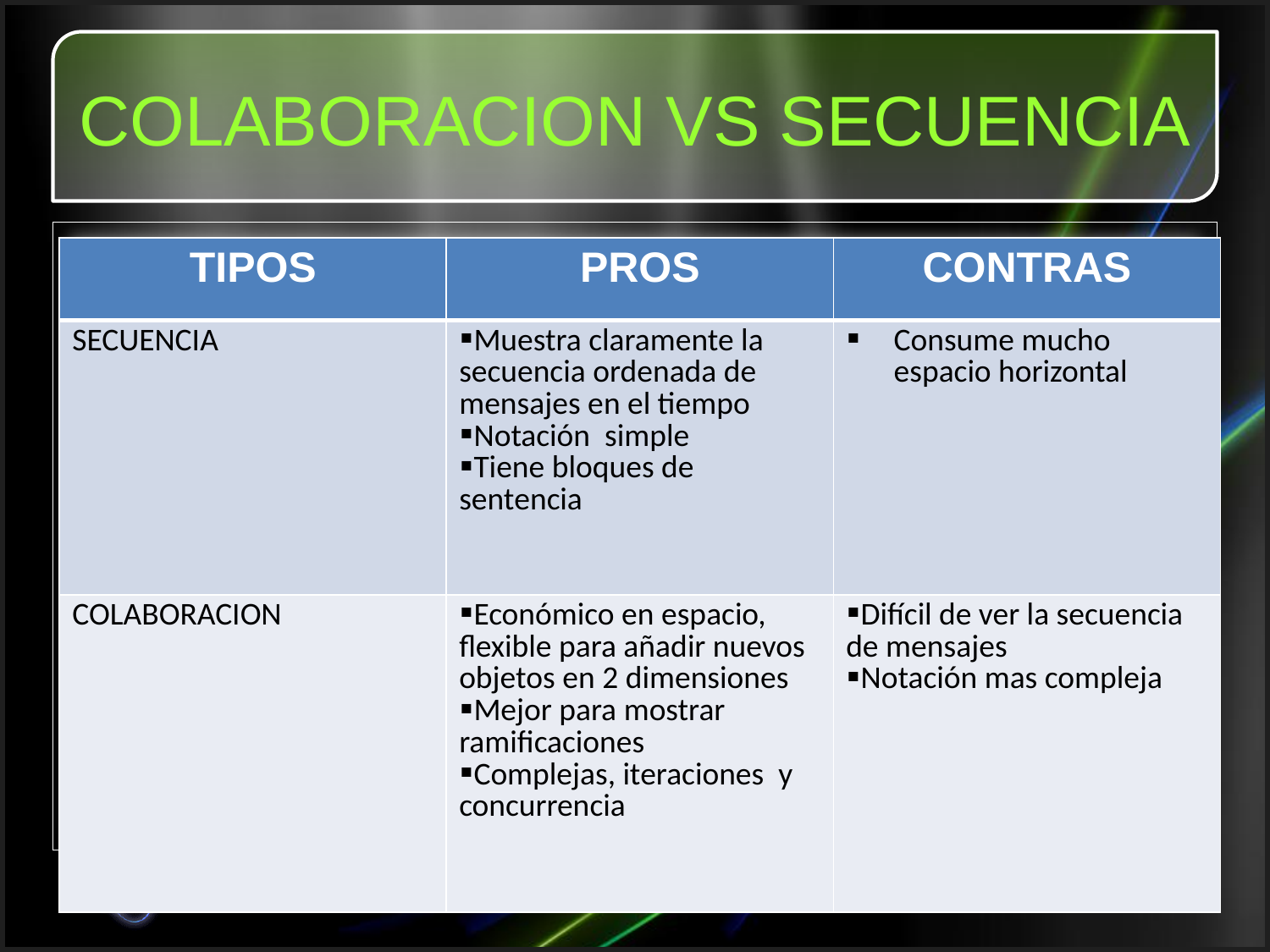

# COLABORACION VS SECUENCIA

| TIPOS | PROS | CONTRAS |
| --- | --- | --- |
| SECUENCIA | Muestra claramente la secuencia ordenada de mensajes en el tiempo Notación simple Tiene bloques de sentencia | Consume mucho espacio horizontal |
| COLABORACION | Económico en espacio, flexible para añadir nuevos objetos en 2 dimensiones Mejor para mostrar ramificaciones Complejas, iteraciones y concurrencia | Difícil de ver la secuencia de mensajes Notación mas compleja |